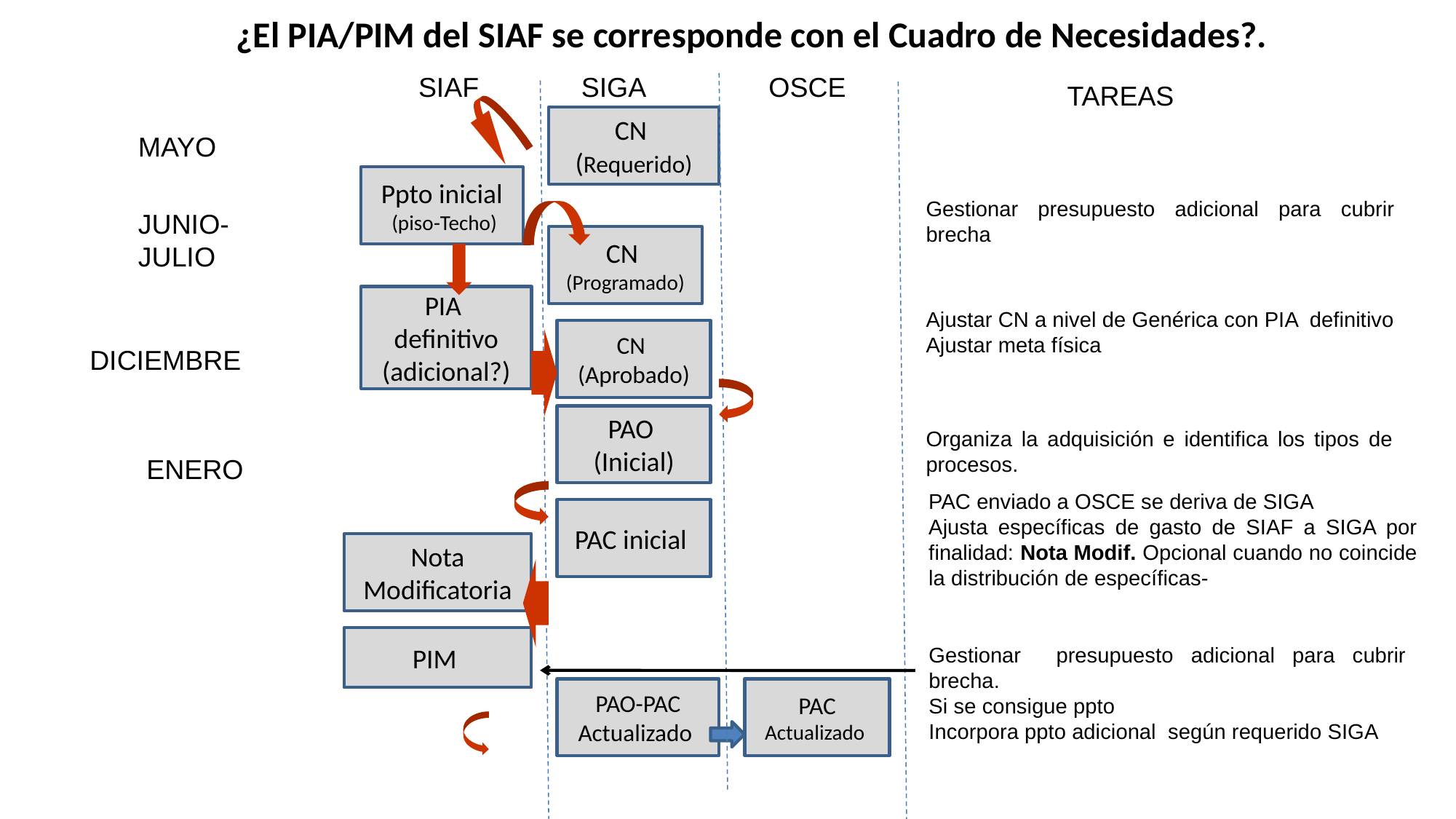

¿El PIA/PIM del SIAF se corresponde con el Cuadro de Necesidades?.
SIAF
SIGA
OSCE
TAREAS
CN
(Requerido)

MAYO
Ppto inicial
 (piso-Techo)
Gestionar presupuesto adicional para cubrir brecha

JUNIO-JULIO
CN
(Programado)

PIA  definitivo (adicional?)
Ajustar CN a nivel de Genérica con PIA  definitivo
Ajustar meta física
CN
(Aprobado)

DICIEMBRE

PAO
(Inicial)
Organiza la adquisición e identifica los tipos de procesos.
ENERO

PAC enviado a OSCE se deriva de SIGA
Ajusta específicas de gasto de SIAF a SIGA por finalidad: Nota Modif. Opcional cuando no coincide la distribución de específicas-
PAC inicial
Nota Modificatoria

PIM
Gestionar  presupuesto adicional para cubrir brecha.
Si se consigue ppto
Incorpora ppto adicional  según requerido SIGA
PAO-PAC Actualizado
PAC Actualizado